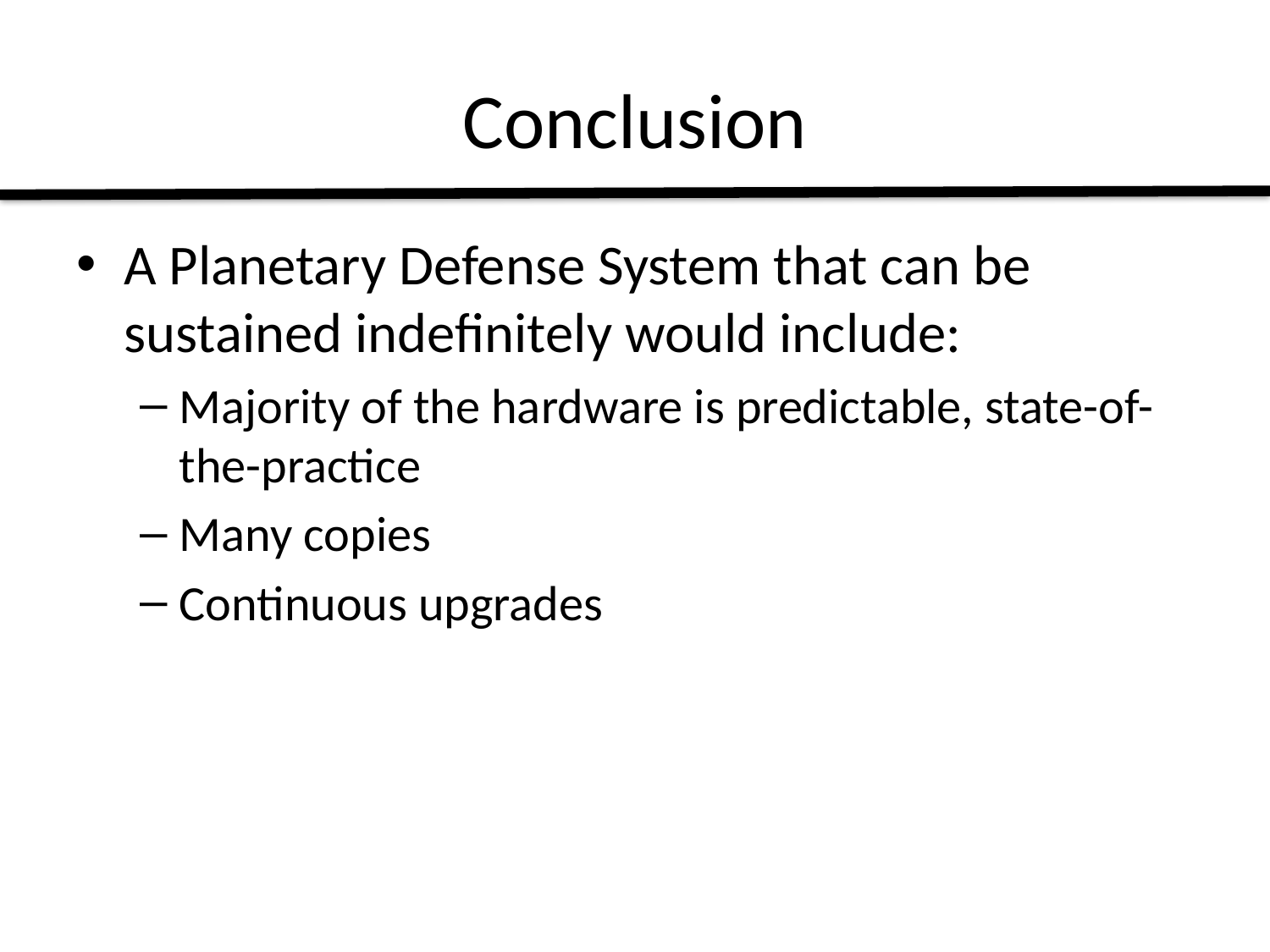

# Conclusion
A Planetary Defense System that can be sustained indefinitely would include:
Majority of the hardware is predictable, state-of-the-practice
Many copies
Continuous upgrades